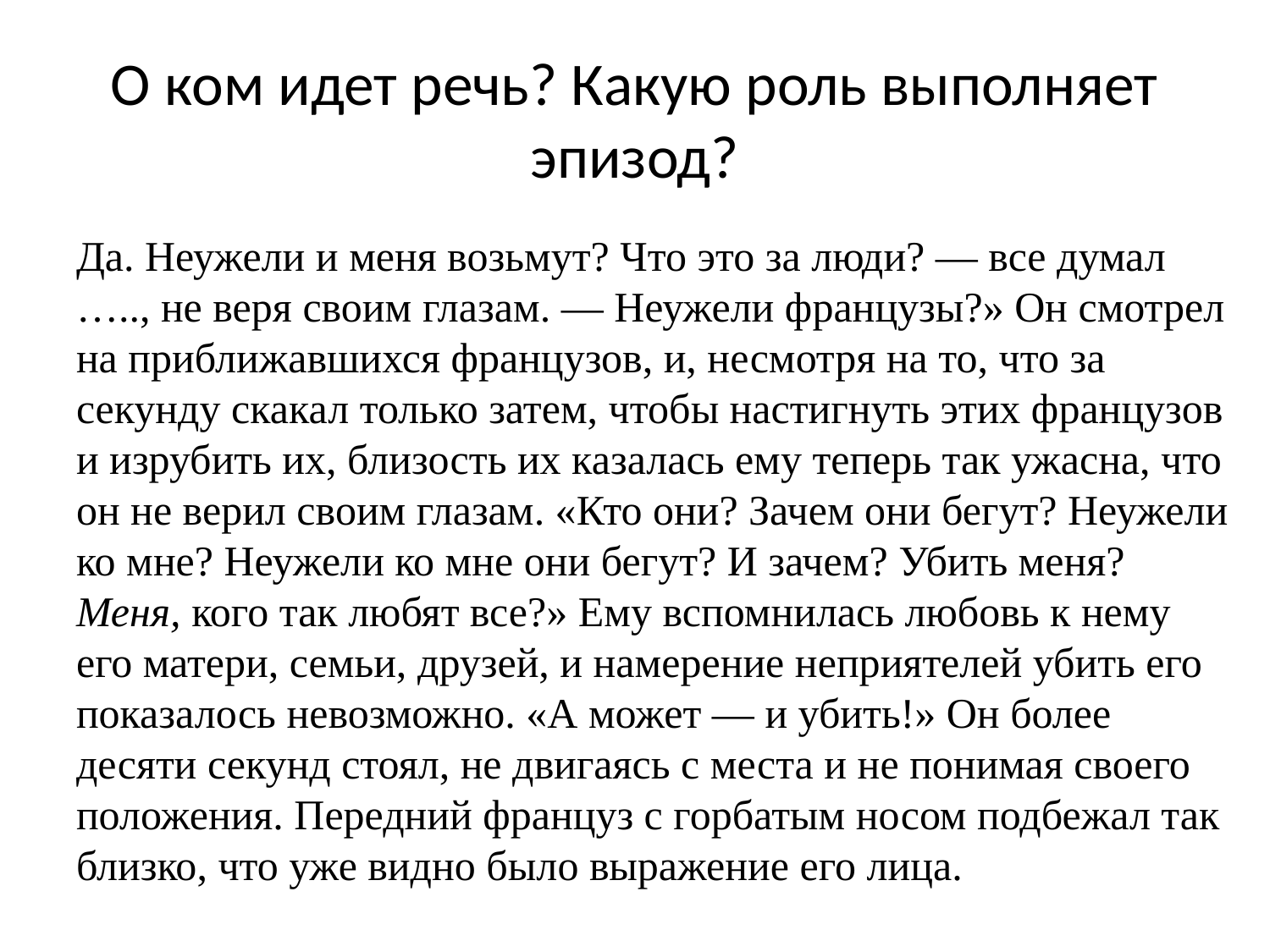

# О ком идет речь? Какую роль выполняет эпизод?
Да. Неужели и меня возьмут? Что это за люди? — все думал ….., не веря своим глазам. — Неужели французы?» Он смотрел на приближавшихся французов, и, несмотря на то, что за секунду скакал только затем, чтобы настигнуть этих французов и изрубить их, близость их казалась ему теперь так ужасна, что он не верил своим глазам. «Кто они? Зачем они бегут? Неужели ко мне? Неужели ко мне они бегут? И зачем? Убить меня? Меня, кого так любят все?» Ему вспомнилась любовь к нему его матери, семьи, друзей, и намерение неприятелей убить его показалось невозможно. «А может — и убить!» Он более десяти секунд стоял, не двигаясь с места и не понимая своего положения. Передний француз с горбатым носом подбежал так близко, что уже видно было выражение его лица.